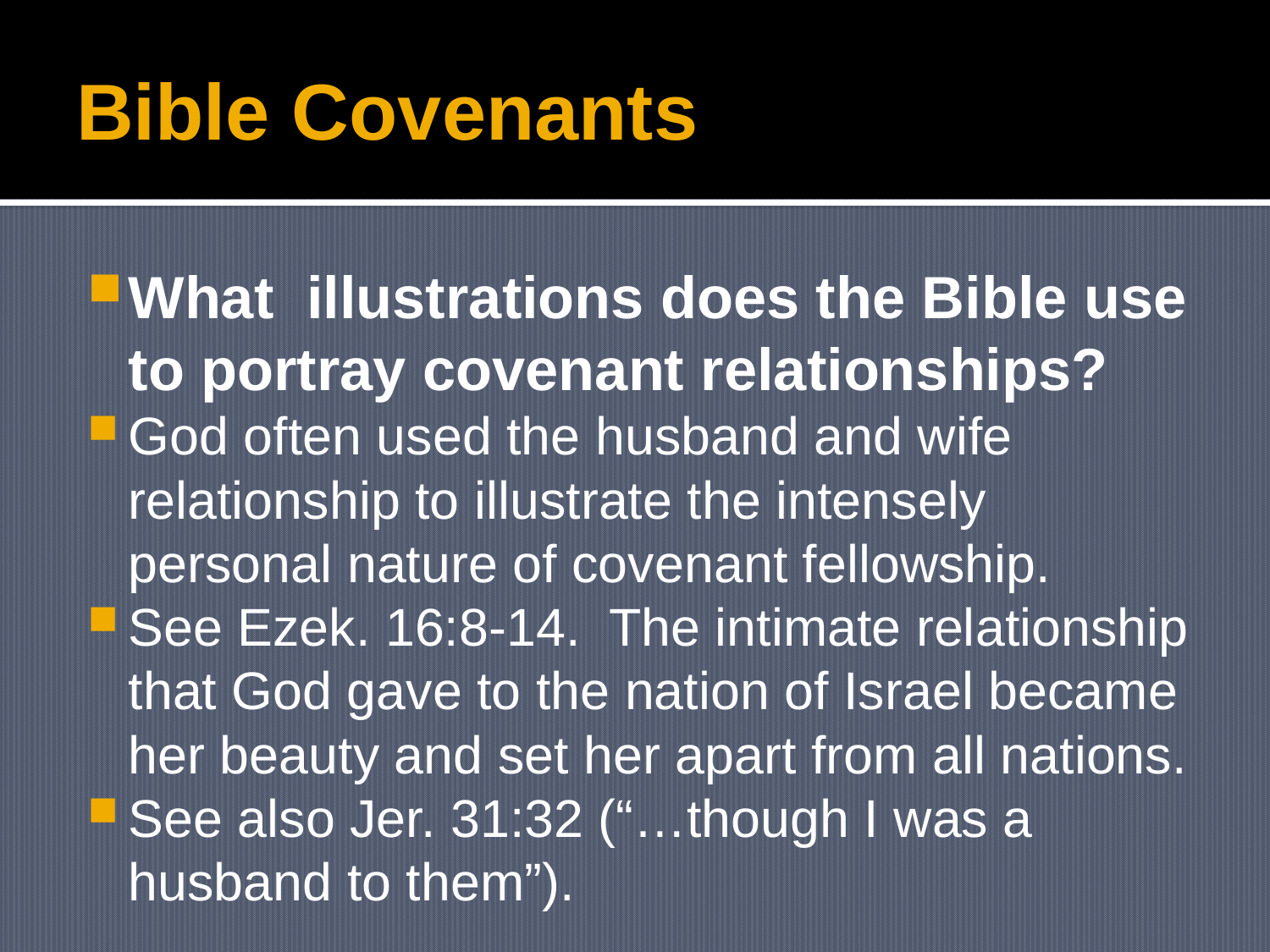

# Bible Covenants
What  illustrations does the Bible use to portray covenant relationships?
God often used the husband and wife relationship to illustrate the intensely personal nature of covenant fellowship.
See Ezek. 16:8-14.  The intimate relationship that God gave to the nation of Israel became her beauty and set her apart from all nations.
See also Jer. 31:32 (“…though I was a husband to them”).